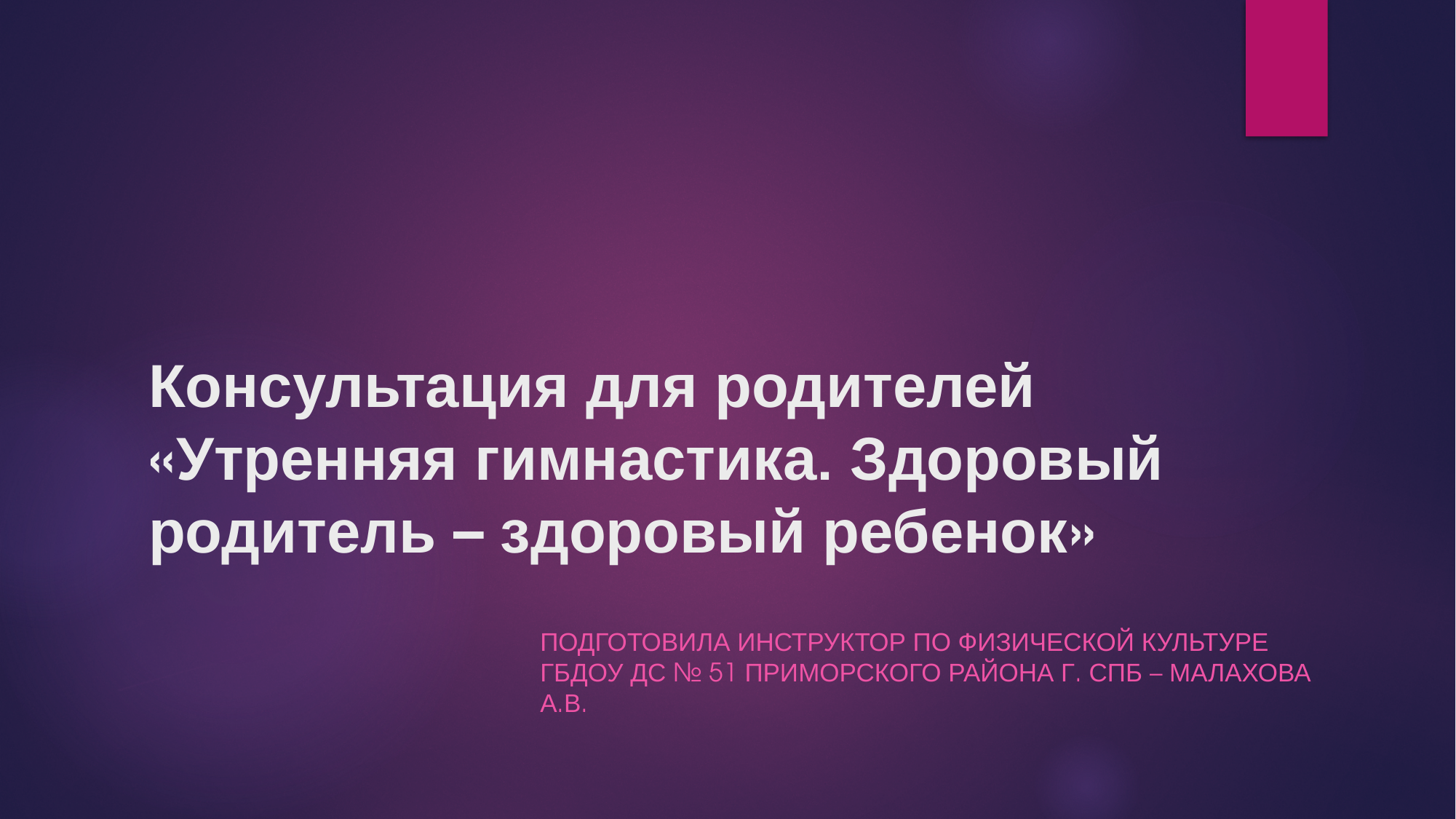

# Консультация для родителей «Утренняя гимнастика. Здоровый родитель – здоровый ребенок»
Подготовила инструктор по физической культуре ГБДОУ ДС № 51 Приморского района Г. СПБ – Малахова А.В.